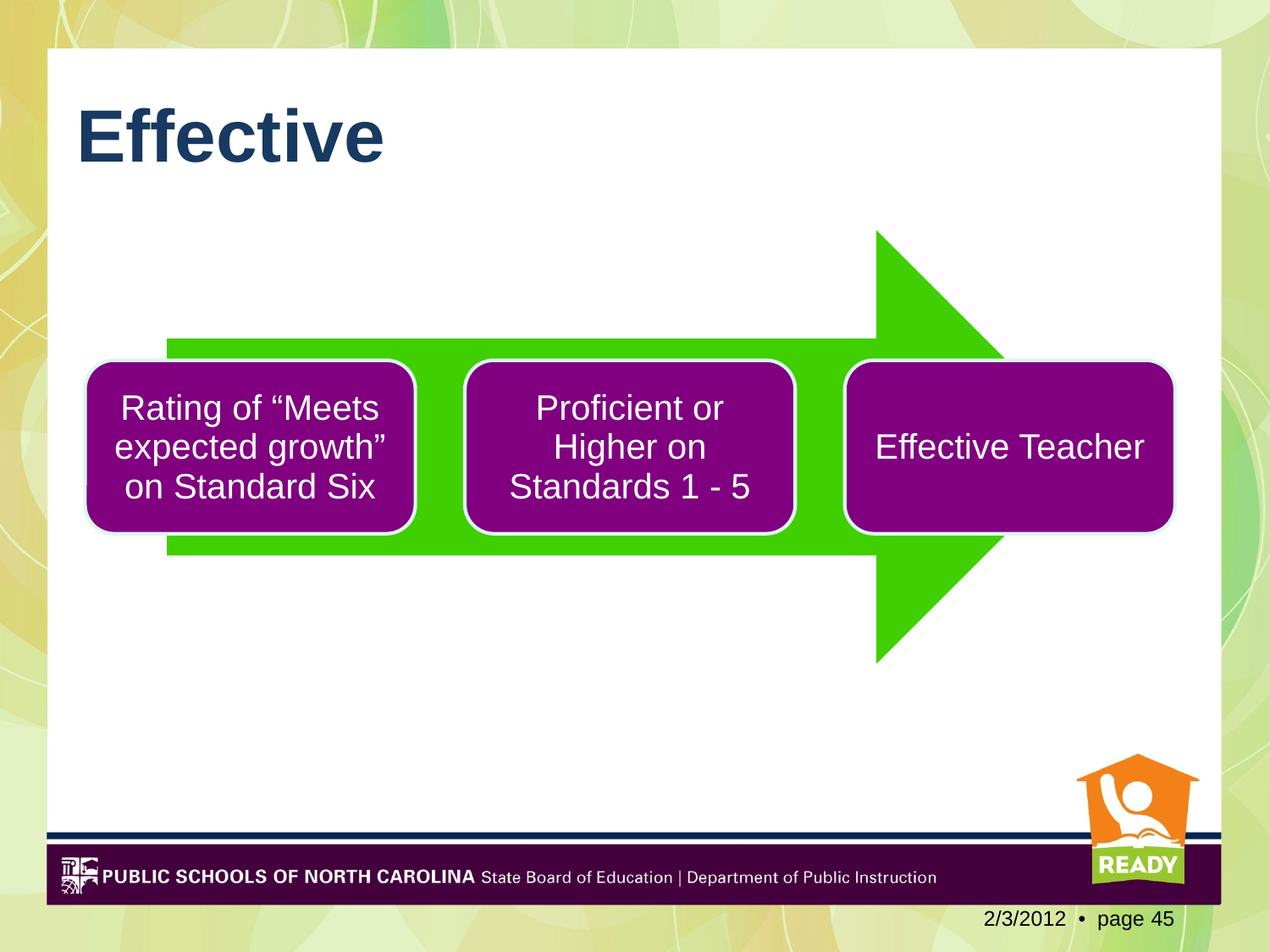

# Effective
Rating of “Meets expected growth” on Standard Six
Proficient or Higher on Standards 1 - 5
Effective Teacher

2/3/2012  •  page 45